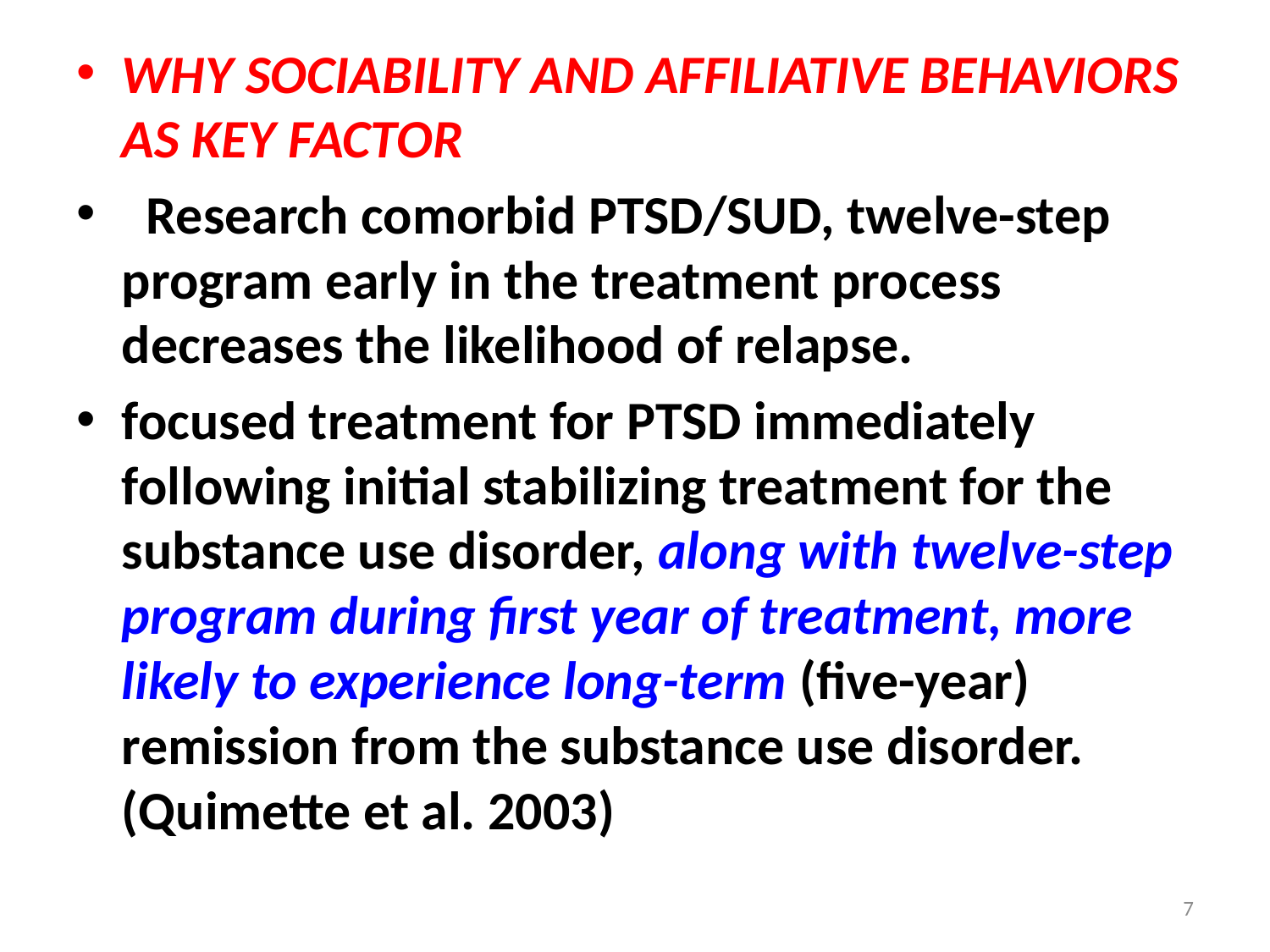

WHY SOCIABILITY AND AFFILIATIVE BEHAVIORS AS KEY FACTOR
  Research comorbid PTSD/SUD, twelve-step program early in the treatment process decreases the likelihood of relapse.
focused treatment for PTSD immediately following initial stabilizing treatment for the substance use disorder, along with twelve-step program during first year of treatment, more likely to experience long-term (five-year) remission from the substance use disorder. (Quimette et al. 2003)
7